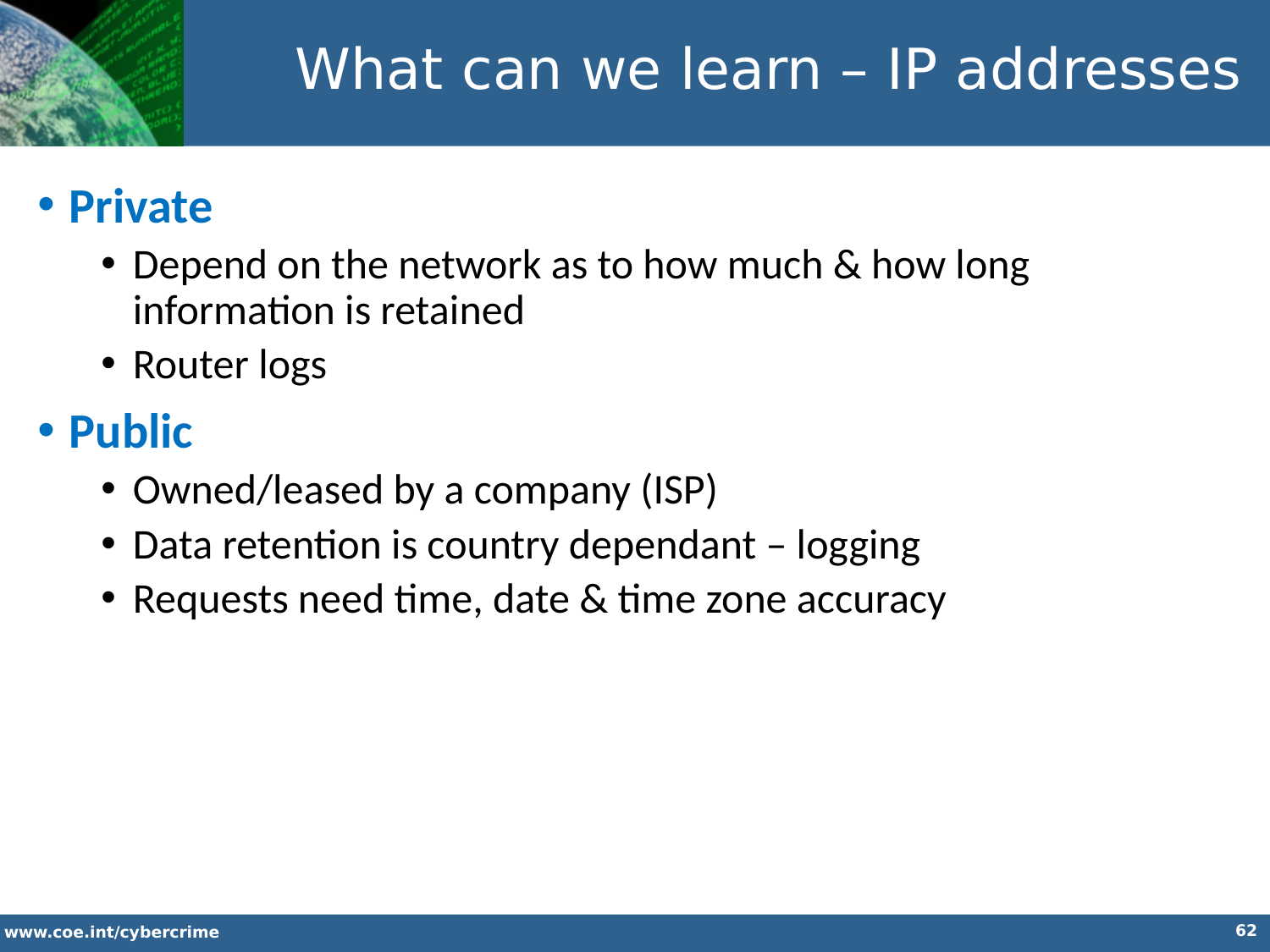

What can we learn – IP addresses
Private
Depend on the network as to how much & how long information is retained
Router logs
Public
Owned/leased by a company (ISP)
Data retention is country dependant – logging
Requests need time, date & time zone accuracy